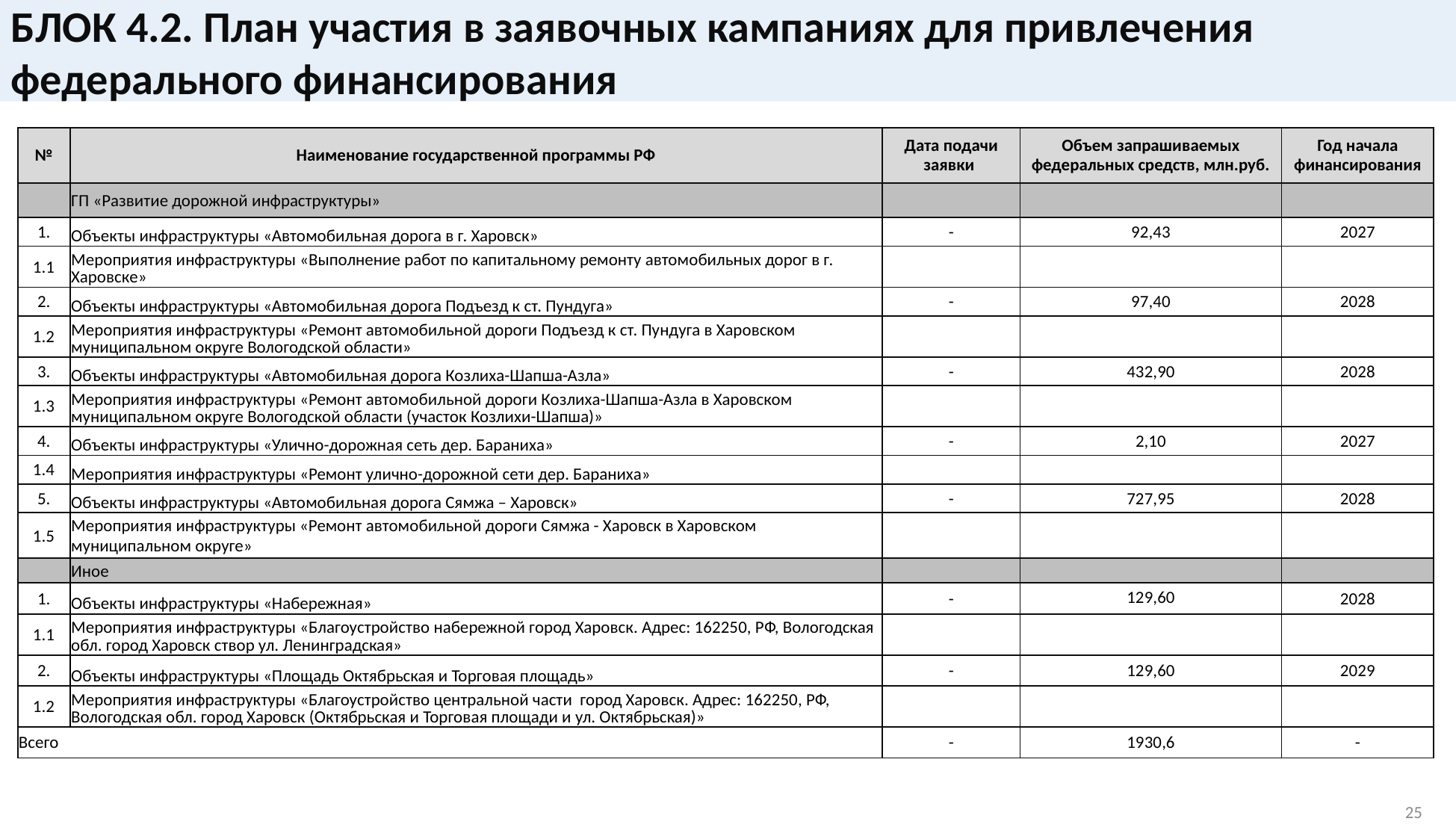

БЛОК 4.2. План участия в заявочных кампаниях для привлечения федерального финансирования
| № | Наименование государственной программы РФ | Дата подачи заявки | Объем запрашиваемых федеральных средств, млн.руб. | Год начала финансирования |
| --- | --- | --- | --- | --- |
|  | ГП «Развитие дорожной инфраструктуры» |  |  |  |
| 1. | Объекты инфраструктуры «Автомобильная дорога в г. Харовск» | - | 92,43 | 2027 |
| 1.1 | Мероприятия инфраструктуры «Выполнение работ по капитальному ремонту автомобильных дорог в г. Харовске» |  |  |  |
| 2. | Объекты инфраструктуры «Автомобильная дорога Подъезд к ст. Пундуга» | - | 97,40 | 2028 |
| 1.2 | Мероприятия инфраструктуры «Ремонт автомобильной дороги Подъезд к ст. Пундуга в Харовском муниципальном округе Вологодской области» |  |  |  |
| 3. | Объекты инфраструктуры «Автомобильная дорога Козлиха-Шапша-Азла» | - | 432,90 | 2028 |
| 1.3 | Мероприятия инфраструктуры «Ремонт автомобильной дороги Козлиха-Шапша-Азла в Харовском муниципальном округе Вологодской области (участок Козлихи-Шапша)» |  |  |  |
| 4. | Объекты инфраструктуры «Улично-дорожная сеть дер. Бараниха» | - | 2,10 | 2027 |
| 1.4 | Мероприятия инфраструктуры «Ремонт улично-дорожной сети дер. Бараниха» |  |  |  |
| 5. | Объекты инфраструктуры «Автомобильная дорога Сямжа – Харовск» | - | 727,95 | 2028 |
| 1.5 | Мероприятия инфраструктуры «Ремонт автомобильной дороги Сямжа - Харовск в Харовском муниципальном округе» |  |  |  |
|  | Иное |  |  |  |
| 1. | Объекты инфраструктуры «Набережная» | - | 129,60 | 2028 |
| 1.1 | Мероприятия инфраструктуры «Благоустройство набережной город Харовск. Адрес: 162250, РФ, Вологодская обл. город Харовск створ ул. Ленинградская» |  |  |  |
| 2. | Объекты инфраструктуры «Площадь Октябрьская и Торговая площадь» | - | 129,60 | 2029 |
| 1.2 | Мероприятия инфраструктуры «Благоустройство центральной части город Харовск. Адрес: 162250, РФ, Вологодская обл. город Харовск (Октябрьская и Торговая площади и ул. Октябрьская)» |  |  |  |
| Всего |  | - | 1930,6 | - |
25